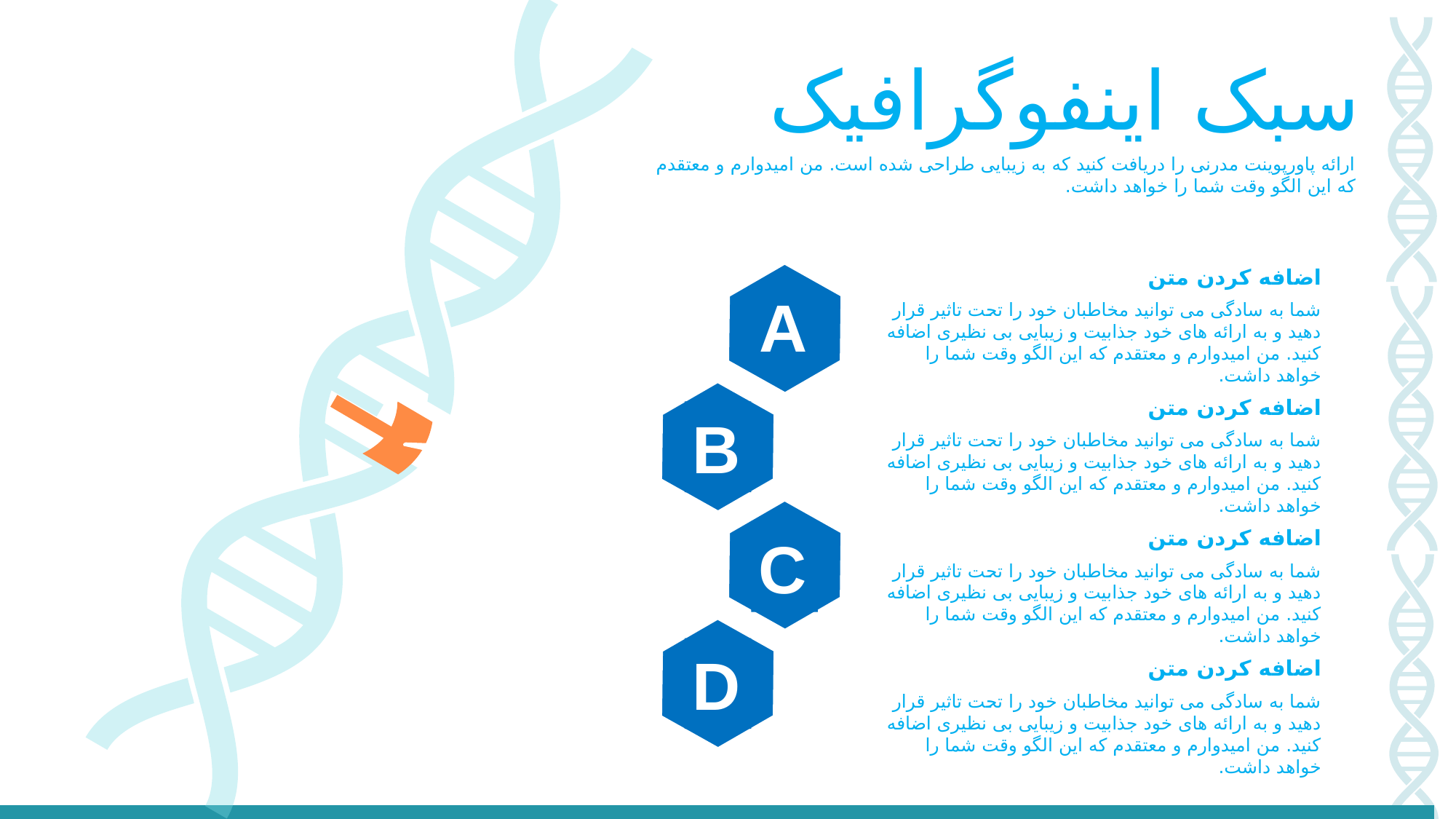

سبک اینفوگرافیک
ارائه پاورپوینت مدرنی را دریافت کنید که به زیبایی طراحی شده است. من امیدوارم و معتقدم که این الگو وقت شما را خواهد داشت.
اضافه کردن متن
شما به سادگی می توانید مخاطبان خود را تحت تاثیر قرار دهید و به ارائه های خود جذابیت و زیبایی بی نظیری اضافه کنید. من امیدوارم و معتقدم که این الگو وقت شما را خواهد داشت.

A

B

C

D
اضافه کردن متن
شما به سادگی می توانید مخاطبان خود را تحت تاثیر قرار دهید و به ارائه های خود جذابیت و زیبایی بی نظیری اضافه کنید. من امیدوارم و معتقدم که این الگو وقت شما را خواهد داشت.

اضافه کردن متن
شما به سادگی می توانید مخاطبان خود را تحت تاثیر قرار دهید و به ارائه های خود جذابیت و زیبایی بی نظیری اضافه کنید. من امیدوارم و معتقدم که این الگو وقت شما را خواهد داشت.

اضافه کردن متن
شما به سادگی می توانید مخاطبان خود را تحت تاثیر قرار دهید و به ارائه های خود جذابیت و زیبایی بی نظیری اضافه کنید. من امیدوارم و معتقدم که این الگو وقت شما را خواهد داشت.